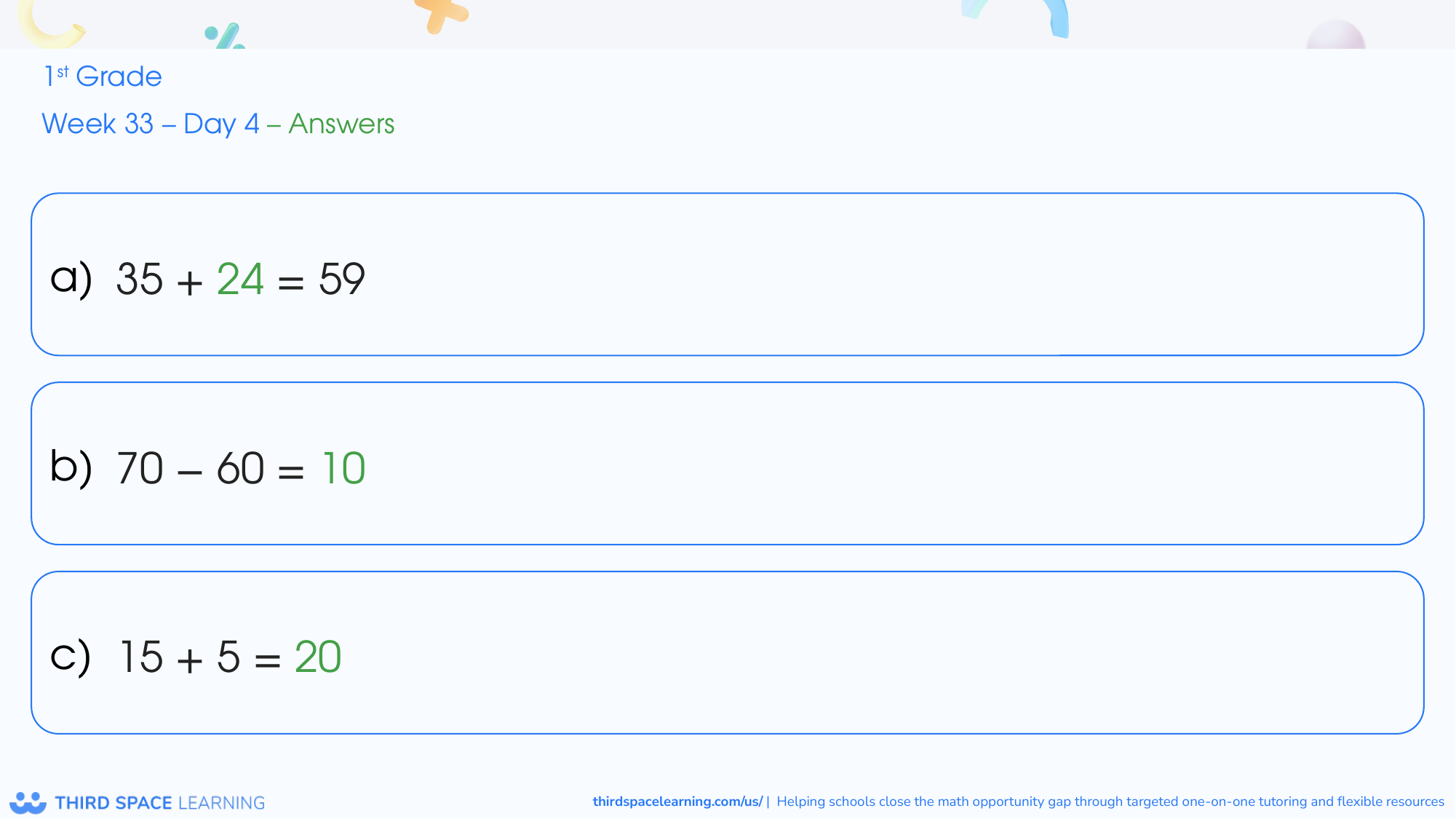

1st Grade
Week 33 – Day 4 – Answers
35 + 24 = 59
70 − 60 = 10
15 + 5 = 20